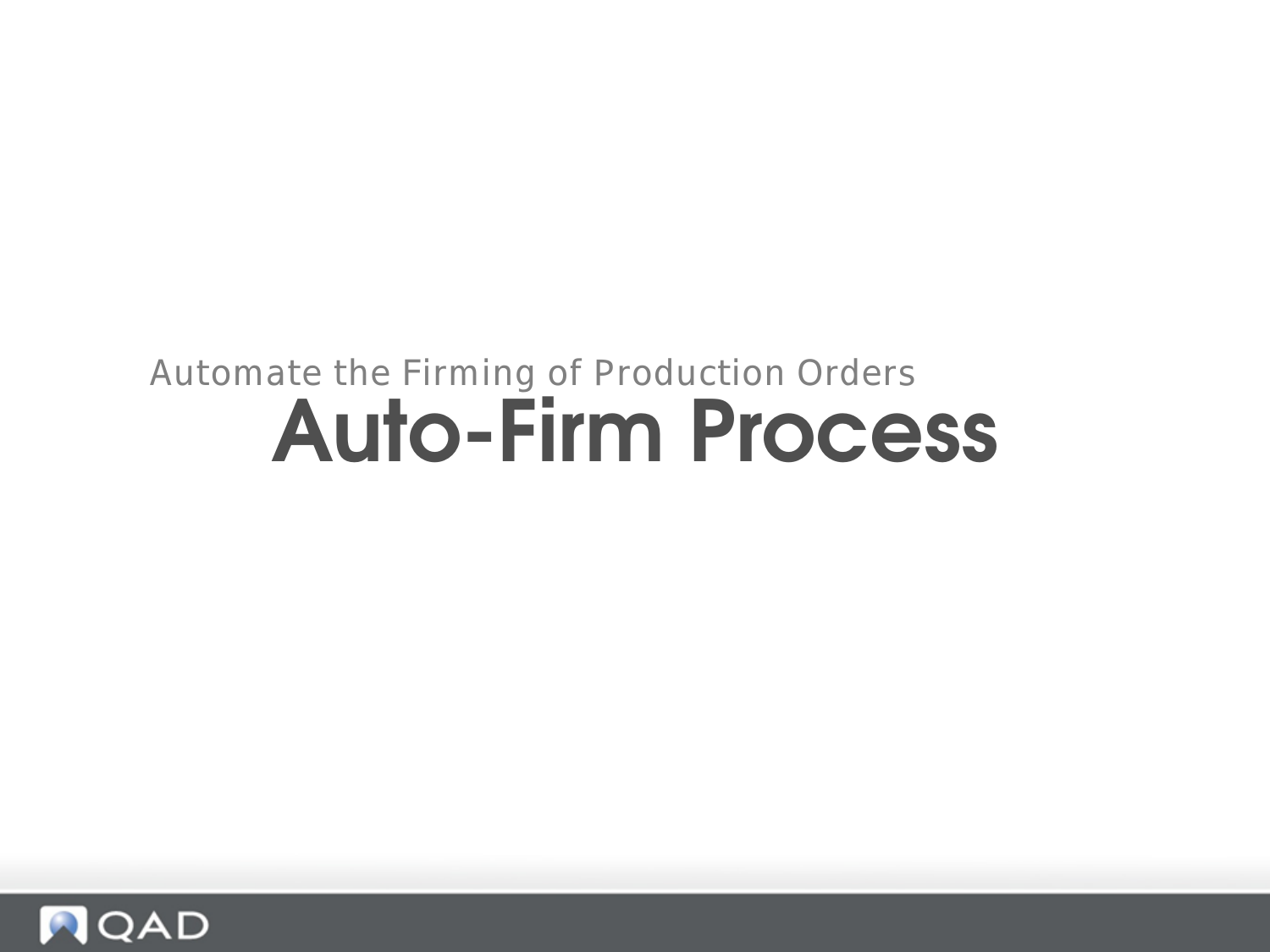

Automate the Firming of Production Orders
Auto-Firm Process